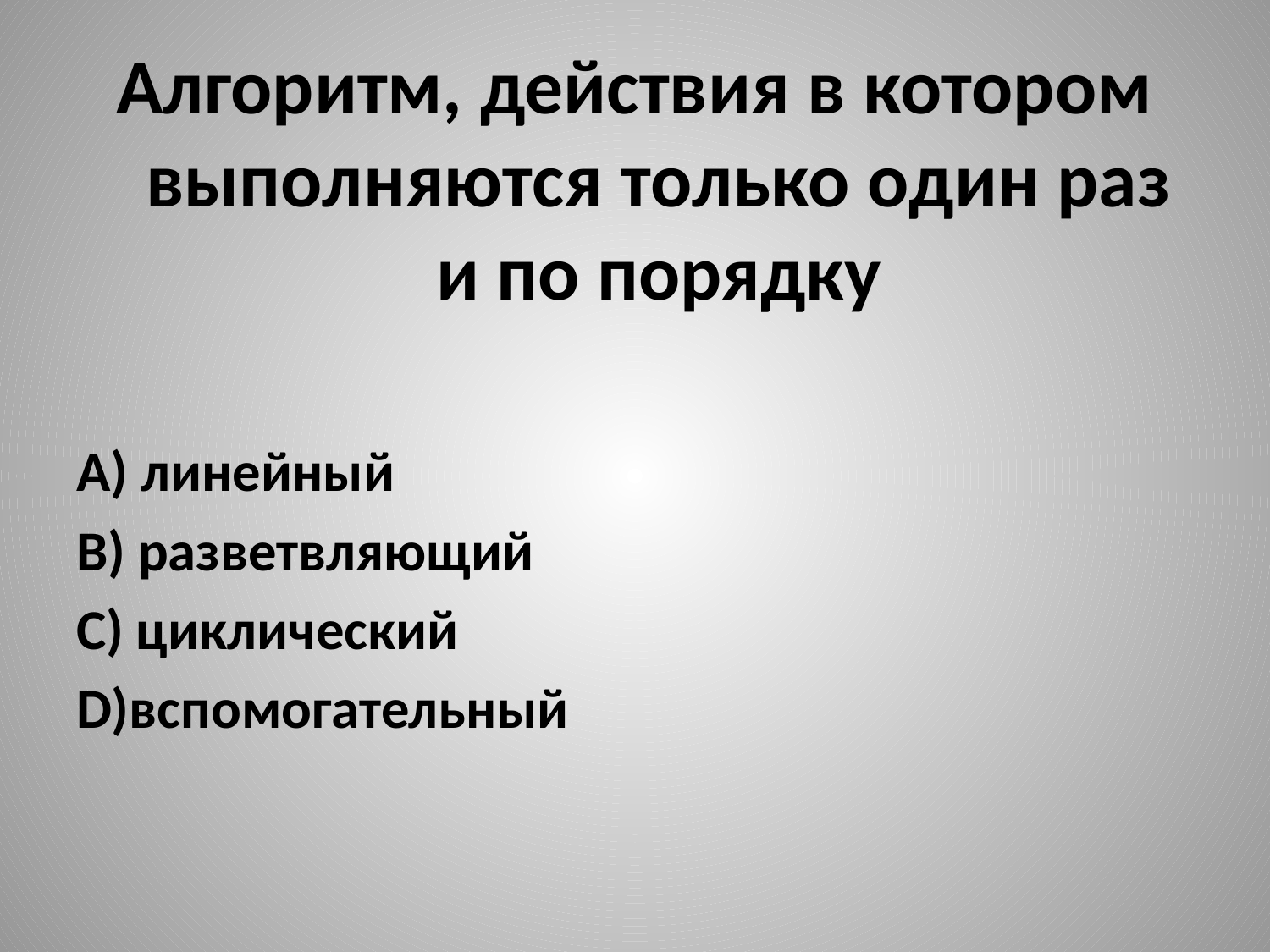

Алгоритм, действия в котором выполняются только один раз и по порядку

А) линейный
В) разветвляющий
С) циклический
D)вспомогательный